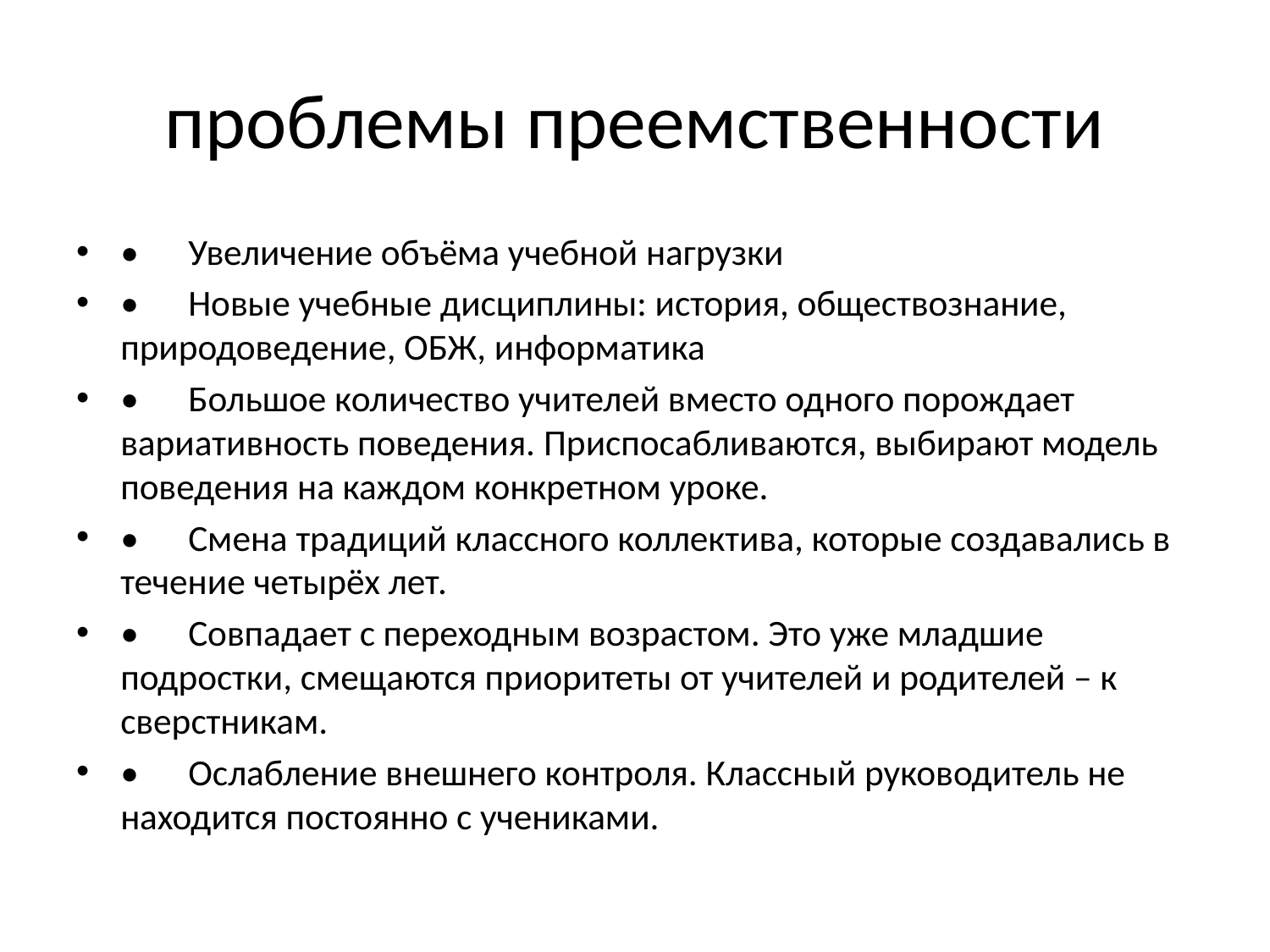

# проблемы преемственности
•      Увеличение объёма учебной нагрузки
•      Новые учебные дисциплины: история, обществознание, природоведение, ОБЖ, информатика
•      Большое количество учителей вместо одного порождает вариативность поведения. Приспосабливаются, выбирают модель поведения на каждом конкретном уроке.
•      Смена традиций классного коллектива, которые создавались в течение четырёх лет.
•      Совпадает с переходным возрастом. Это уже младшие подростки, смещаются приоритеты от учителей и родителей – к сверстникам.
•      Ослабление внешнего контроля. Классный руководитель не находится постоянно с учениками.